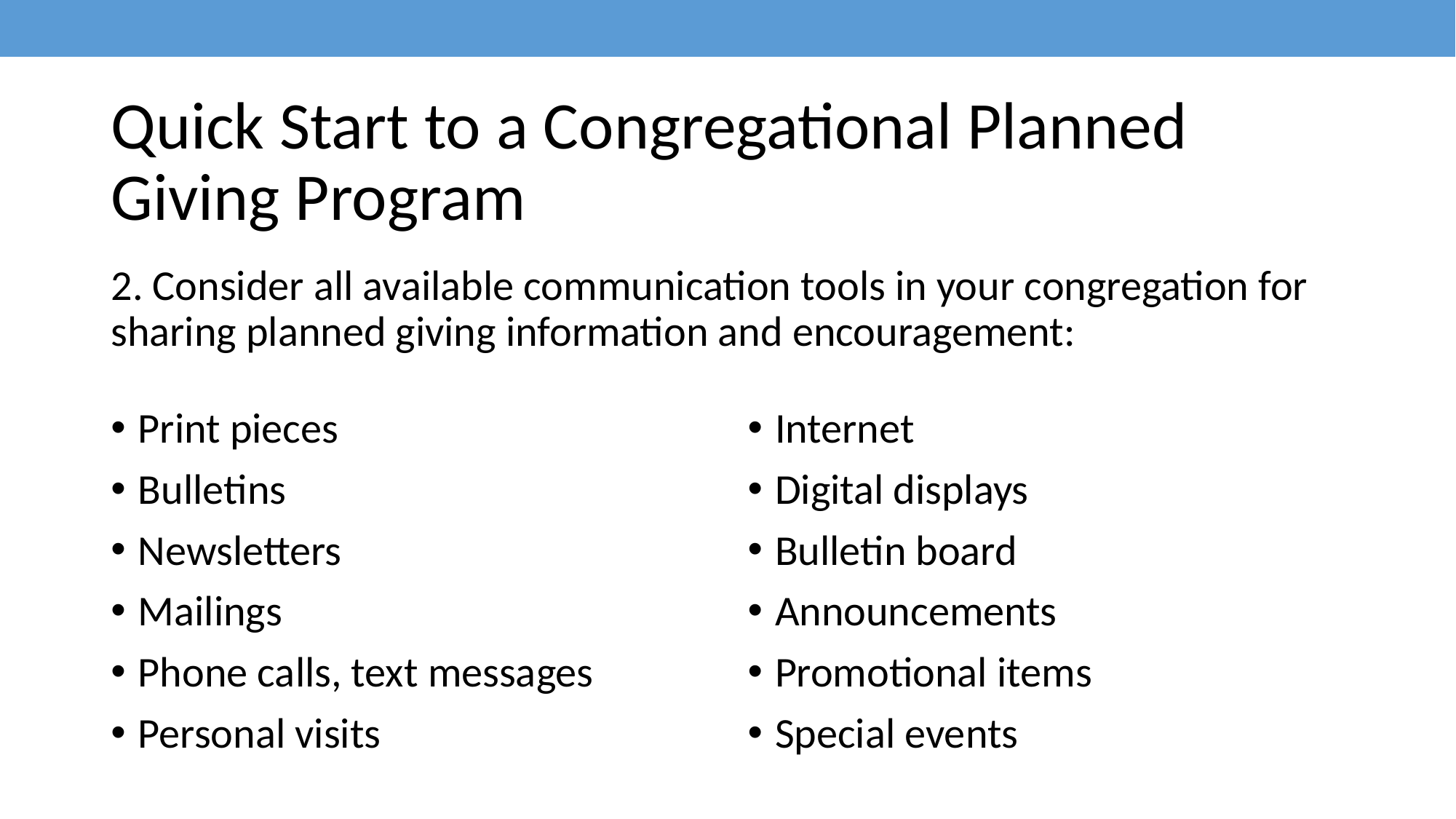

# Quick Start to a Congregational Planned Giving Program
2. Consider all available communication tools in your congregation for sharing planned giving information and encouragement:
Print pieces
Bulletins
Newsletters
Mailings
Phone calls, text messages
Personal visits
Internet
Digital displays
Bulletin board
Announcements
Promotional items
Special events